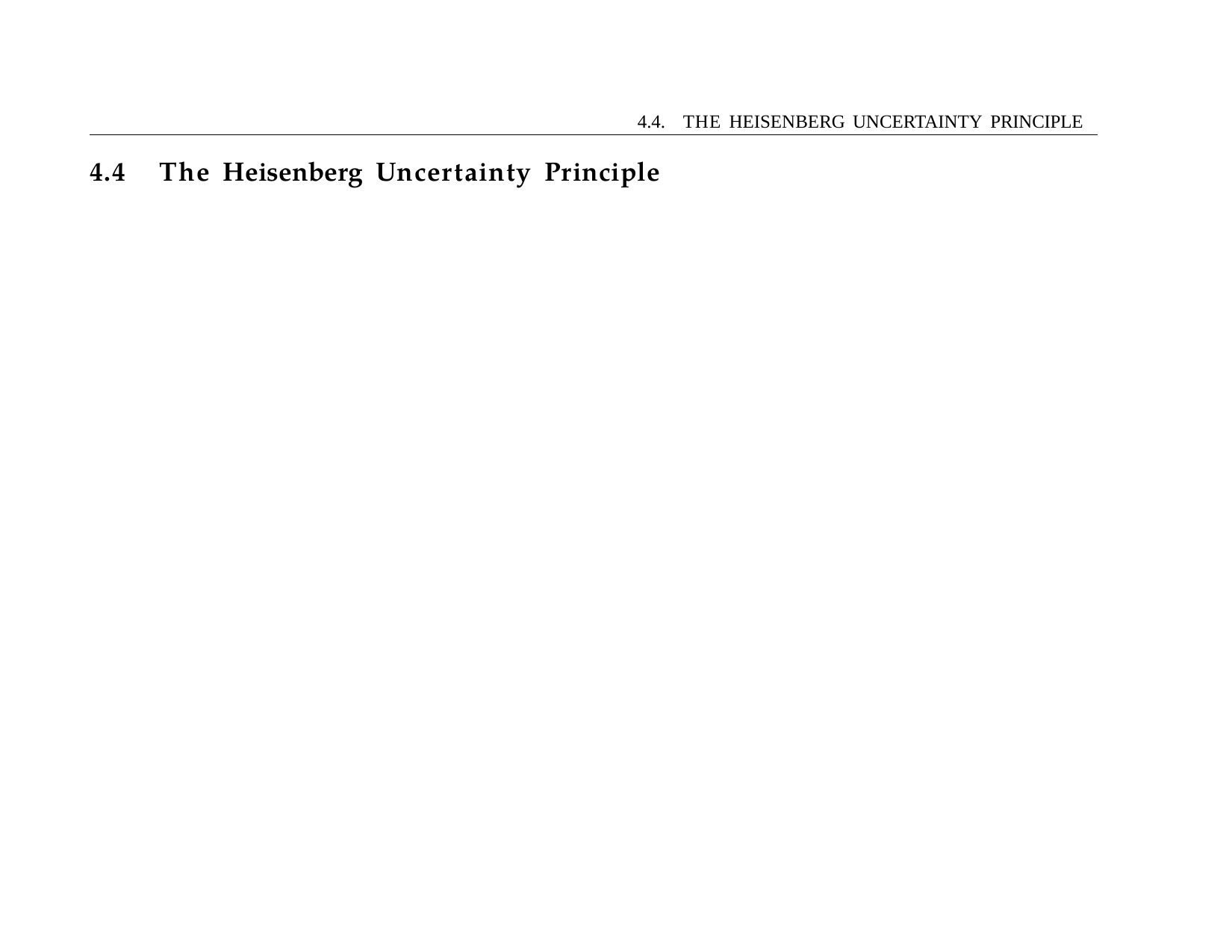

4.4.  THE HEISENBERG UNCERTAINTY PRINCIPLE

4.4	The Heisenberg Uncertainty Principle